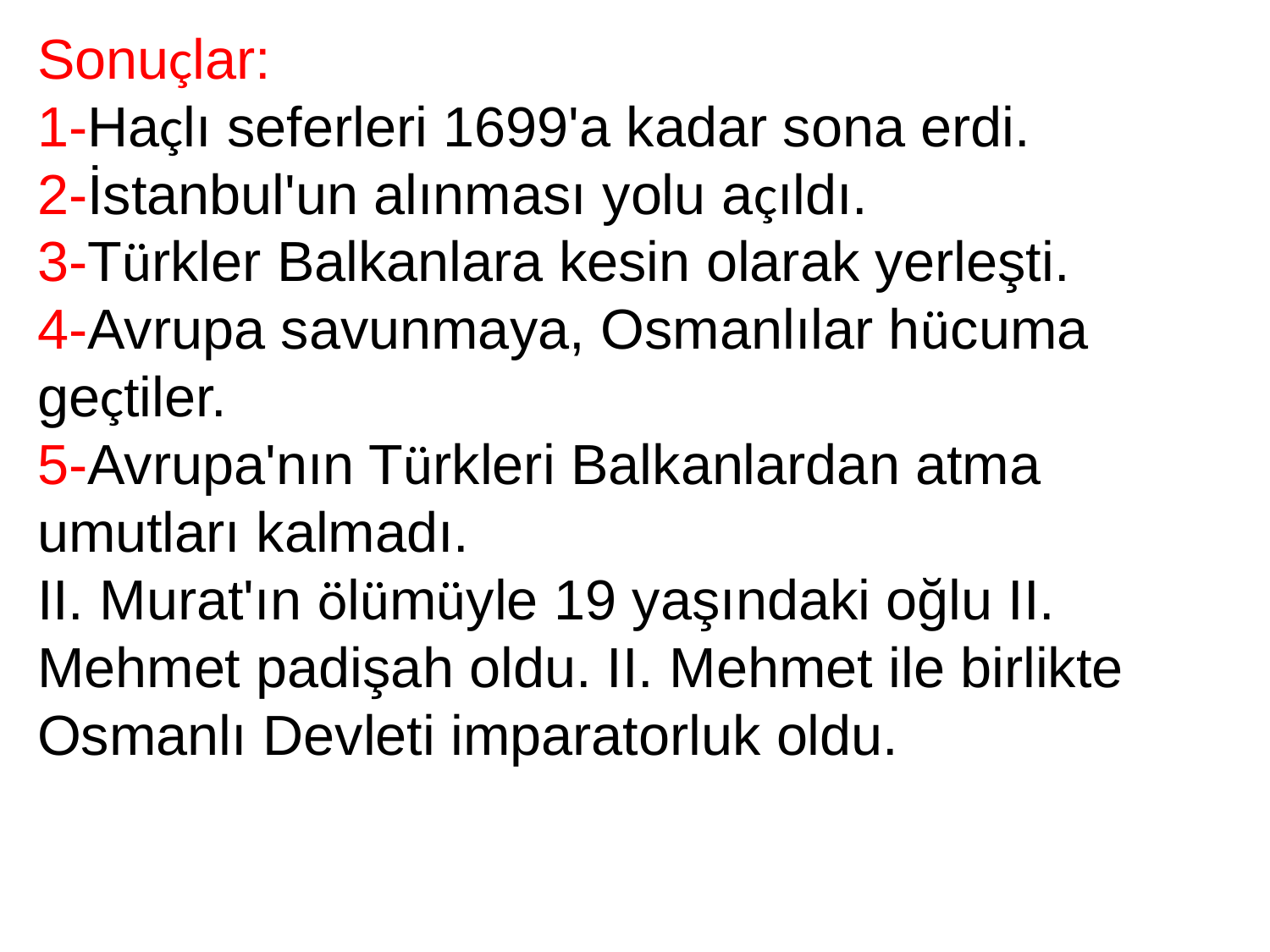

Sonuçlar:
1-Haçlı seferleri 1699'a kadar sona erdi.
2-İstanbul'un alınması yolu açıldı.
3-Türkler Balkanlara kesin olarak yerleşti.
4-Avrupa savunmaya, Osmanlılar hücuma geçtiler.
5-Avrupa'nın Türkleri Balkanlardan atma umutları kalmadı.
II. Murat'ın ölümüyle 19 yaşındaki oğlu II. Mehmet padişah oldu. II. Mehmet ile birlikte Osmanlı Devleti imparatorluk oldu.